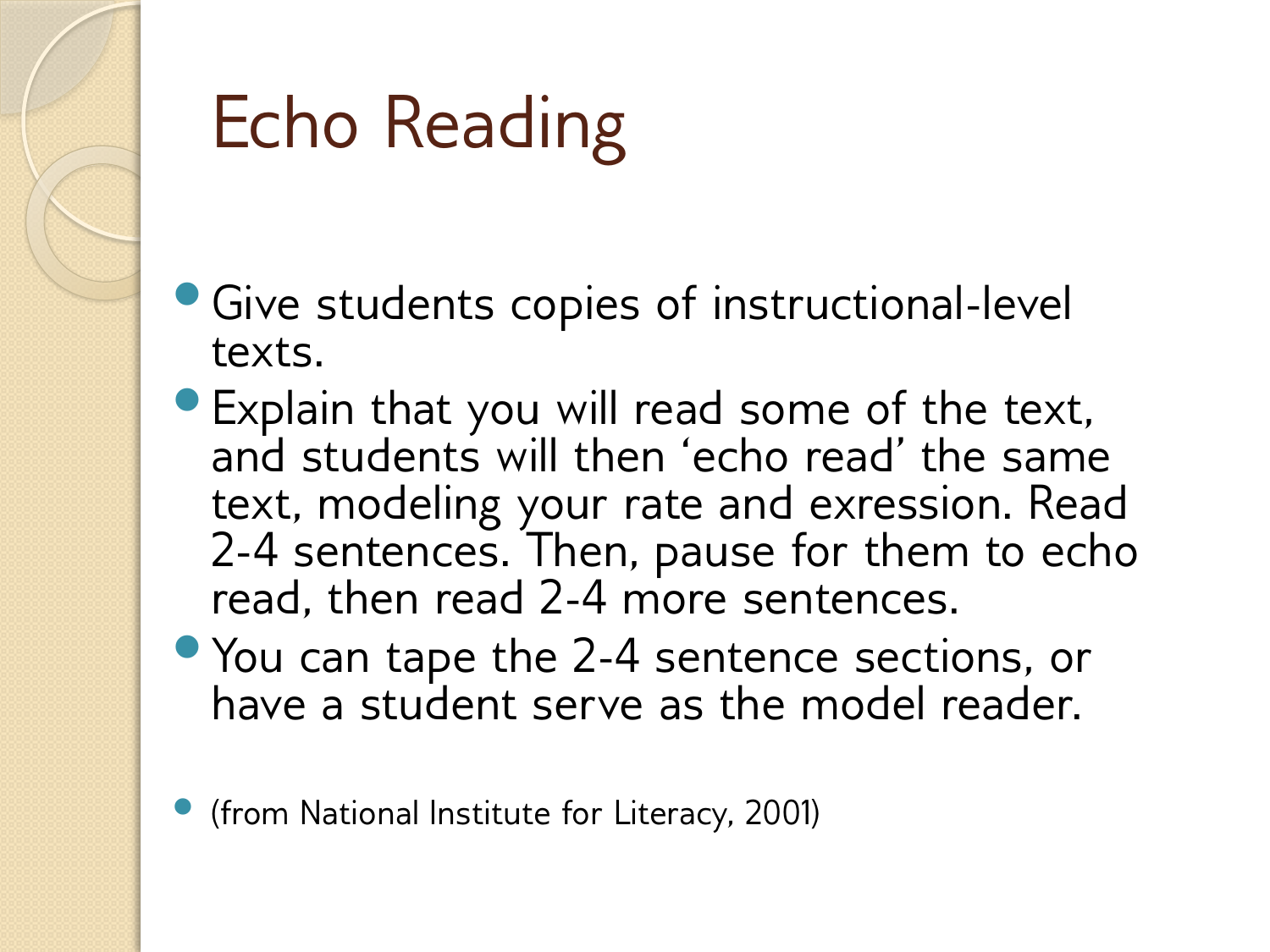

# Echo Reading
Give students copies of instructional-level texts.
Explain that you will read some of the text, and students will then ‘echo read’ the same text, modeling your rate and exression. Read 2-4 sentences. Then, pause for them to echo read, then read 2-4 more sentences.
You can tape the 2-4 sentence sections, or have a student serve as the model reader.

(from National Institute for Literacy, 2001)